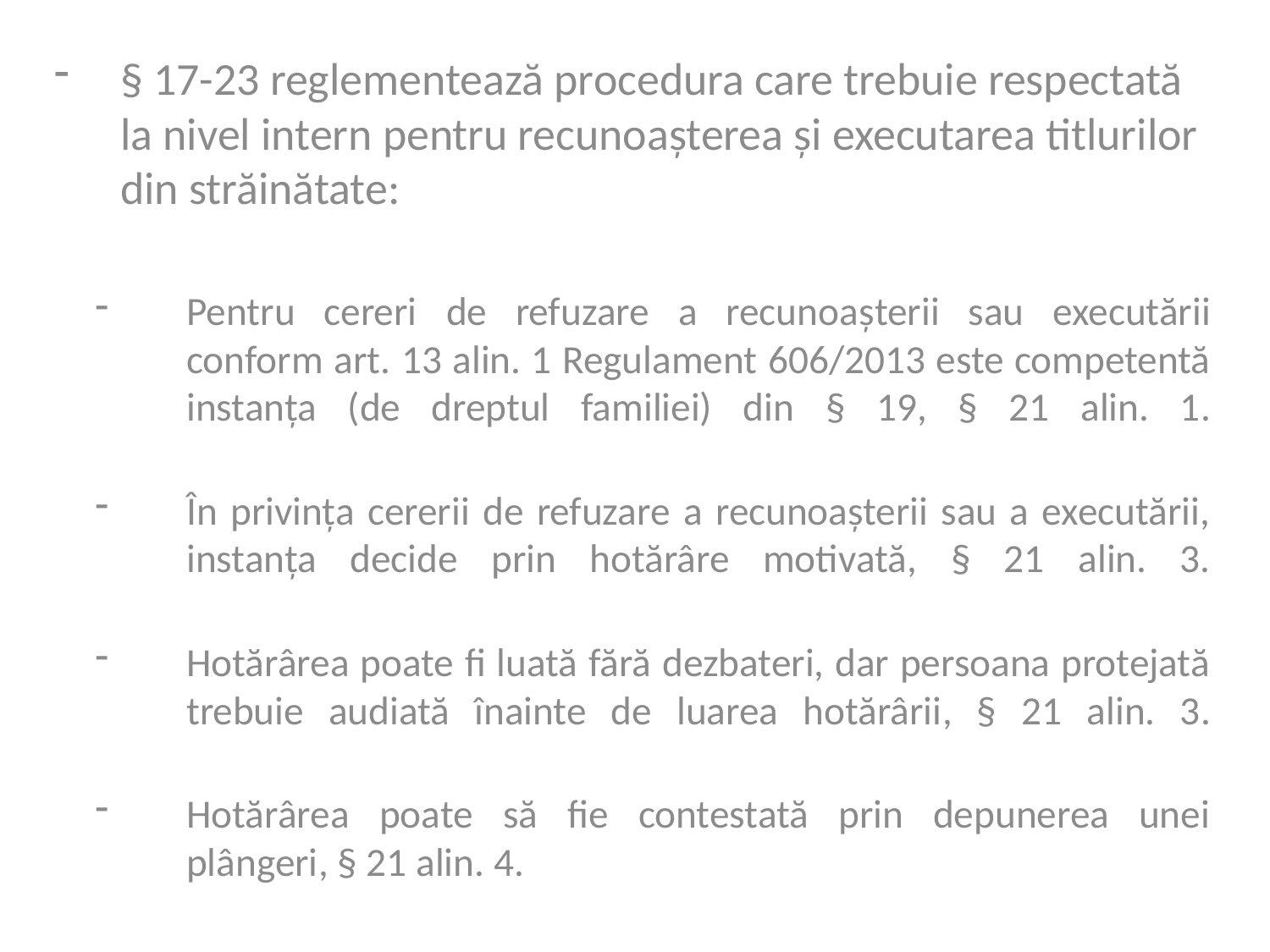

§ 17-23 reglementează procedura care trebuie respectată la nivel intern pentru recunoașterea și executarea titlurilor din străinătate:

Pentru cereri de refuzare a recunoașterii sau executării conform art. 13 alin. 1 Regulament 606/2013 este competentă instanța (de dreptul familiei) din § 19, § 21 alin. 1.
În privința cererii de refuzare a recunoașterii sau a executării, instanța decide prin hotărâre motivată, § 21 alin. 3.
Hotărârea poate fi luată fără dezbateri, dar persoana protejată trebuie audiată înainte de luarea hotărârii, § 21 alin. 3.
Hotărârea poate să fie contestată prin depunerea unei plângeri, § 21 alin. 4.